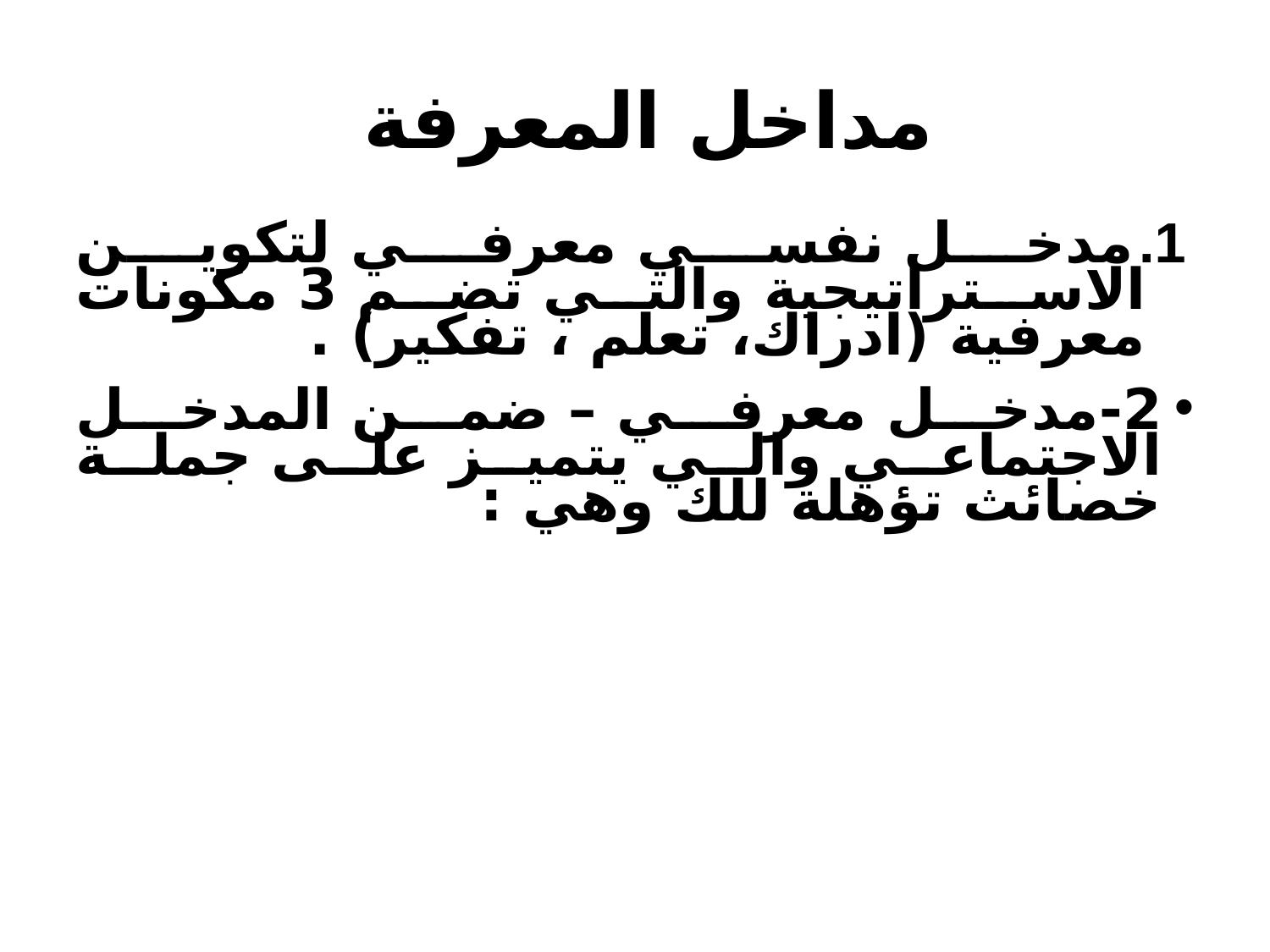

# مداخل المعرفة
مدخل نفسي معرفي لتكوين الاستراتيجية والتي تضم 3 مكونات معرفية (ادراك، تعلم ، تفكير) .
2-مدخل معرفي – ضمن المدخل الاجتماعي والي يتميز على جملة خصائث تؤهلة للك وهي :